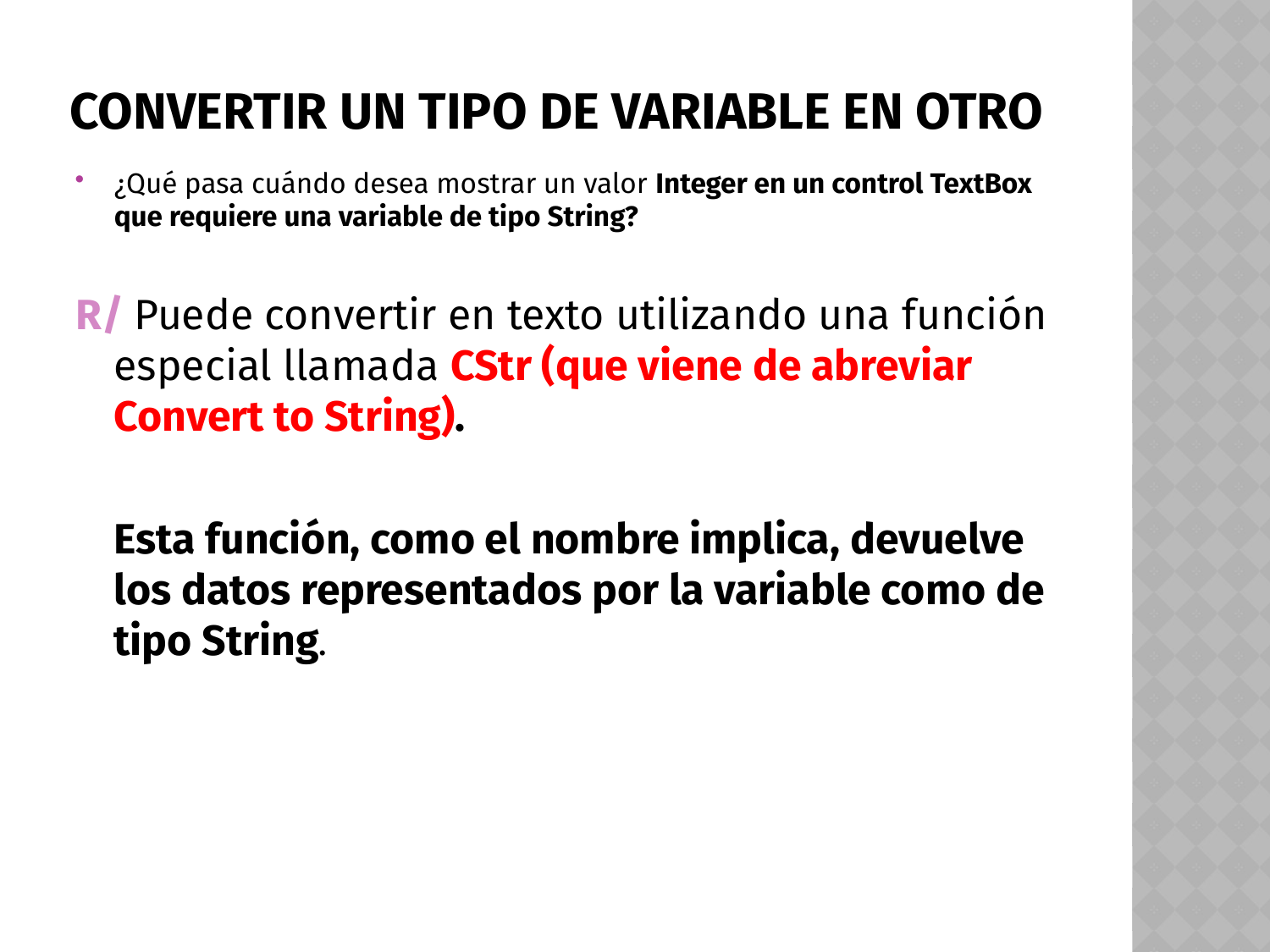

# convertir un tipo de variable en otro
¿Qué pasa cuándo desea mostrar un valor Integer en un control TextBox que requiere una variable de tipo String?

R/ Puede convertir en texto utilizando una función especial llamada CStr (que viene de abreviar Convert to String).

 	Esta función, como el nombre implica, devuelve los datos representados por la variable como de tipo String.